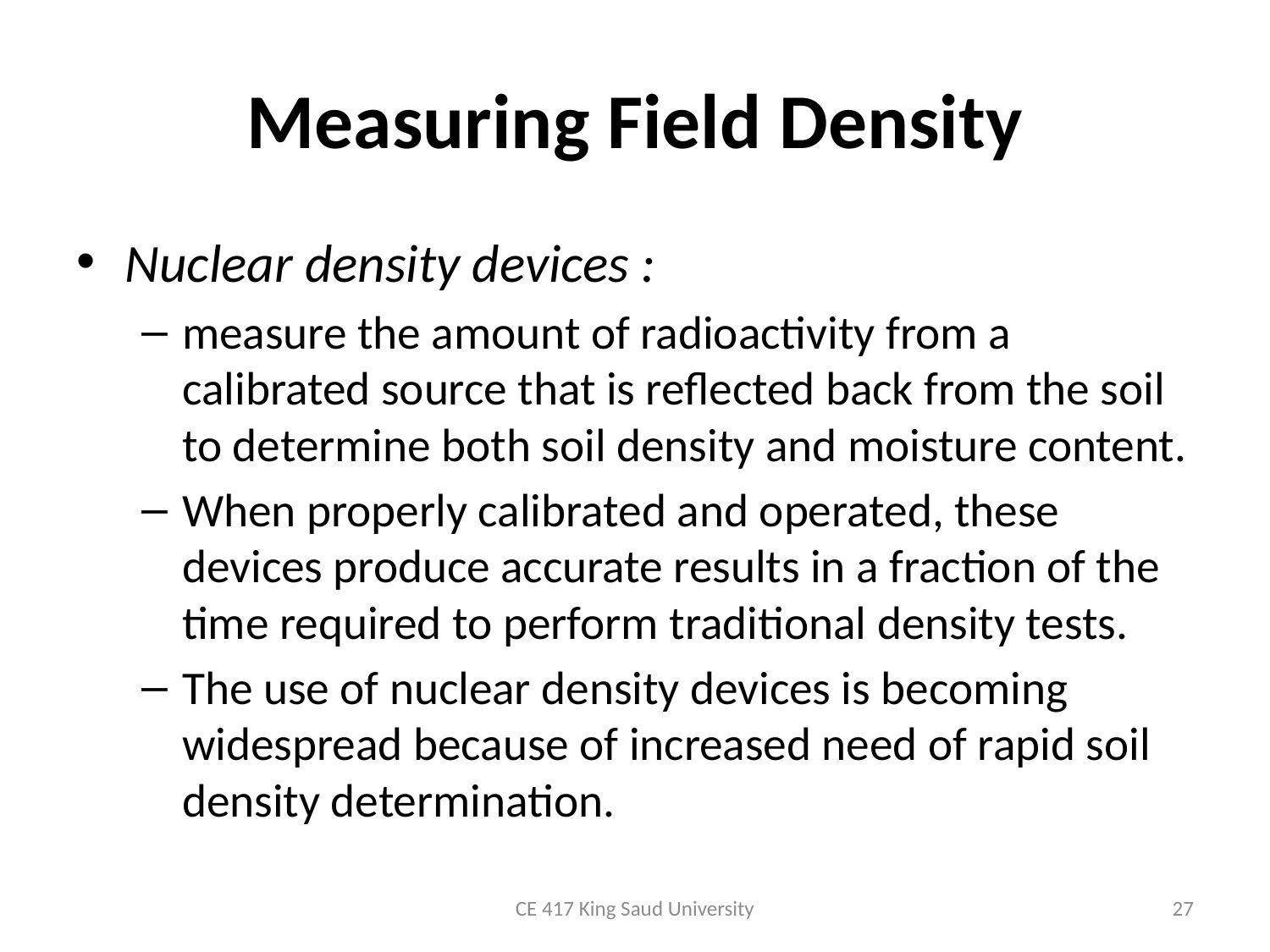

# Measuring Field Density
Nuclear density devices :
measure the amount of radioactivity from a calibrated source that is reflected back from the soil to determine both soil density and moisture content.
When properly calibrated and operated, these devices produce accurate results in a fraction of the time required to perform traditional density tests.
The use of nuclear density devices is becoming widespread because of increased need of rapid soil density determination.
CE 417 King Saud University
27